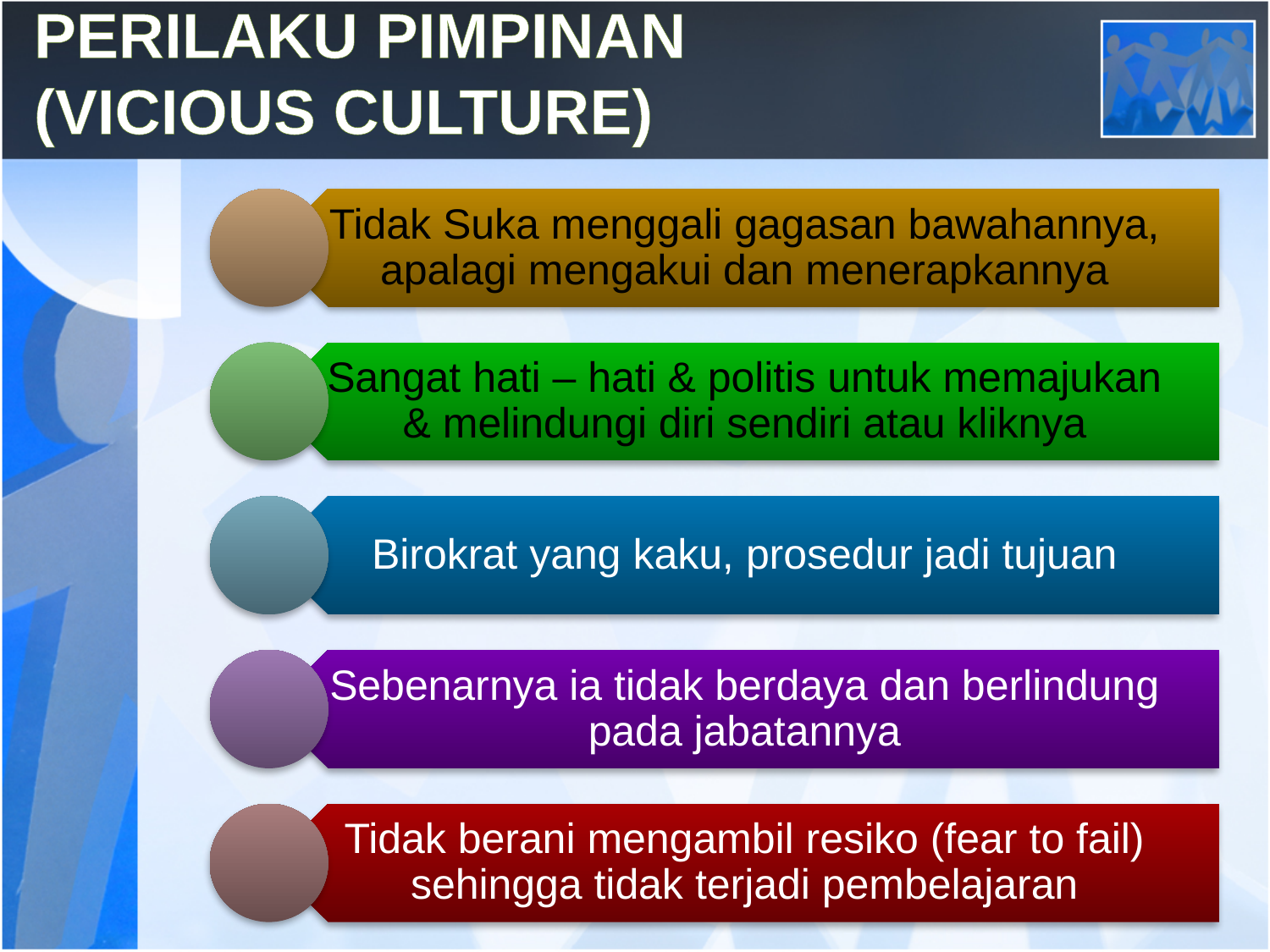

# PERILAKU PImpinan (vicious culture)
Tidak Suka menggali gagasan bawahannya, apalagi mengakui dan menerapkannya
Sangat hati – hati & politis untuk memajukan & melindungi diri sendiri atau kliknya
Birokrat yang kaku, prosedur jadi tujuan
Sebenarnya ia tidak berdaya dan berlindung pada jabatannya
Tidak berani mengambil resiko (fear to fail) sehingga tidak terjadi pembelajaran